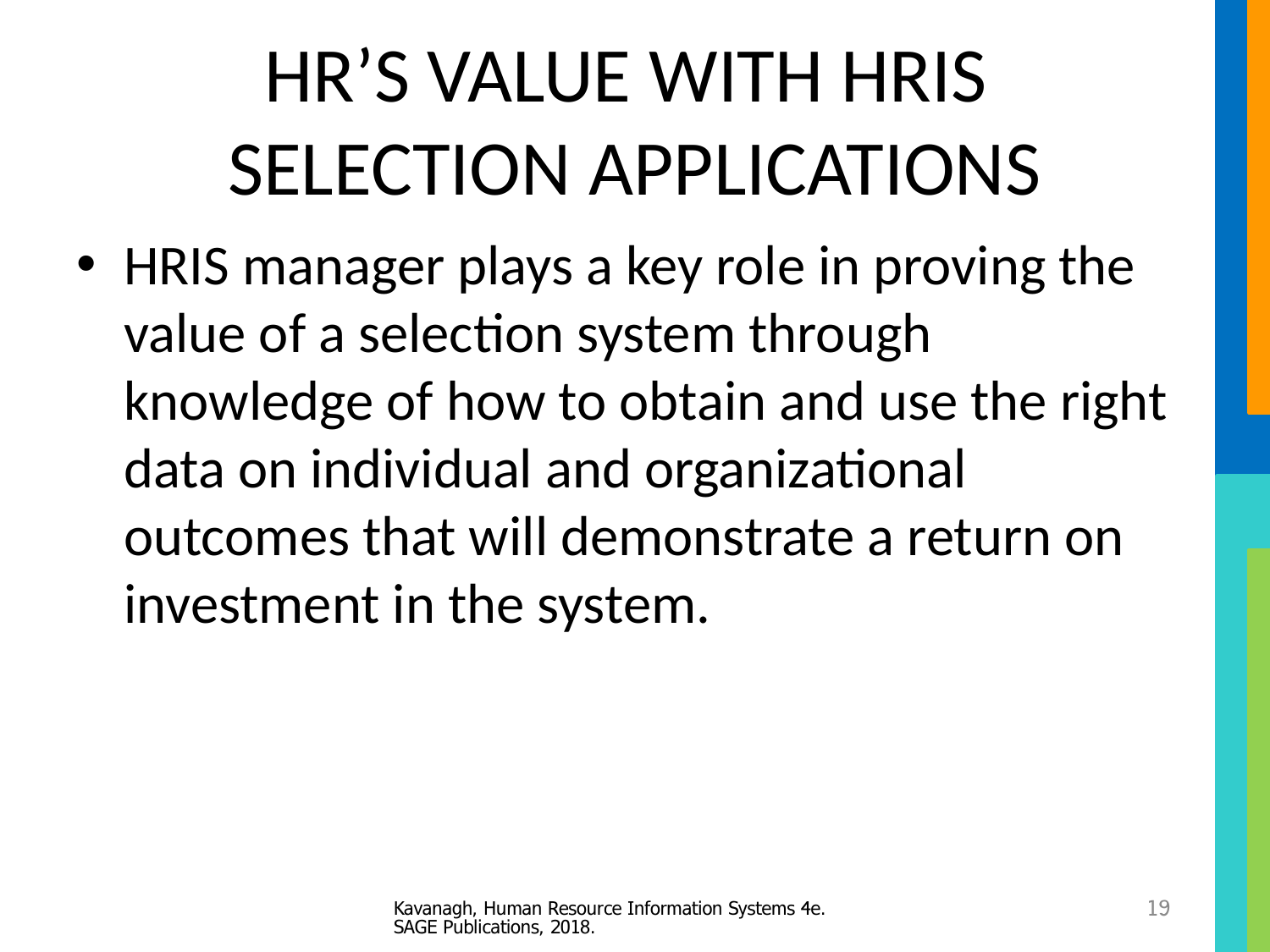

# HR’S VALUE WITH HRIS SELECTION APPLICATIONS
HRIS manager plays a key role in proving the value of a selection system through knowledge of how to obtain and use the right data on individual and organizational outcomes that will demonstrate a return on investment in the system.
Kavanagh, Human Resource Information Systems 4e. SAGE Publications, 2018.
19